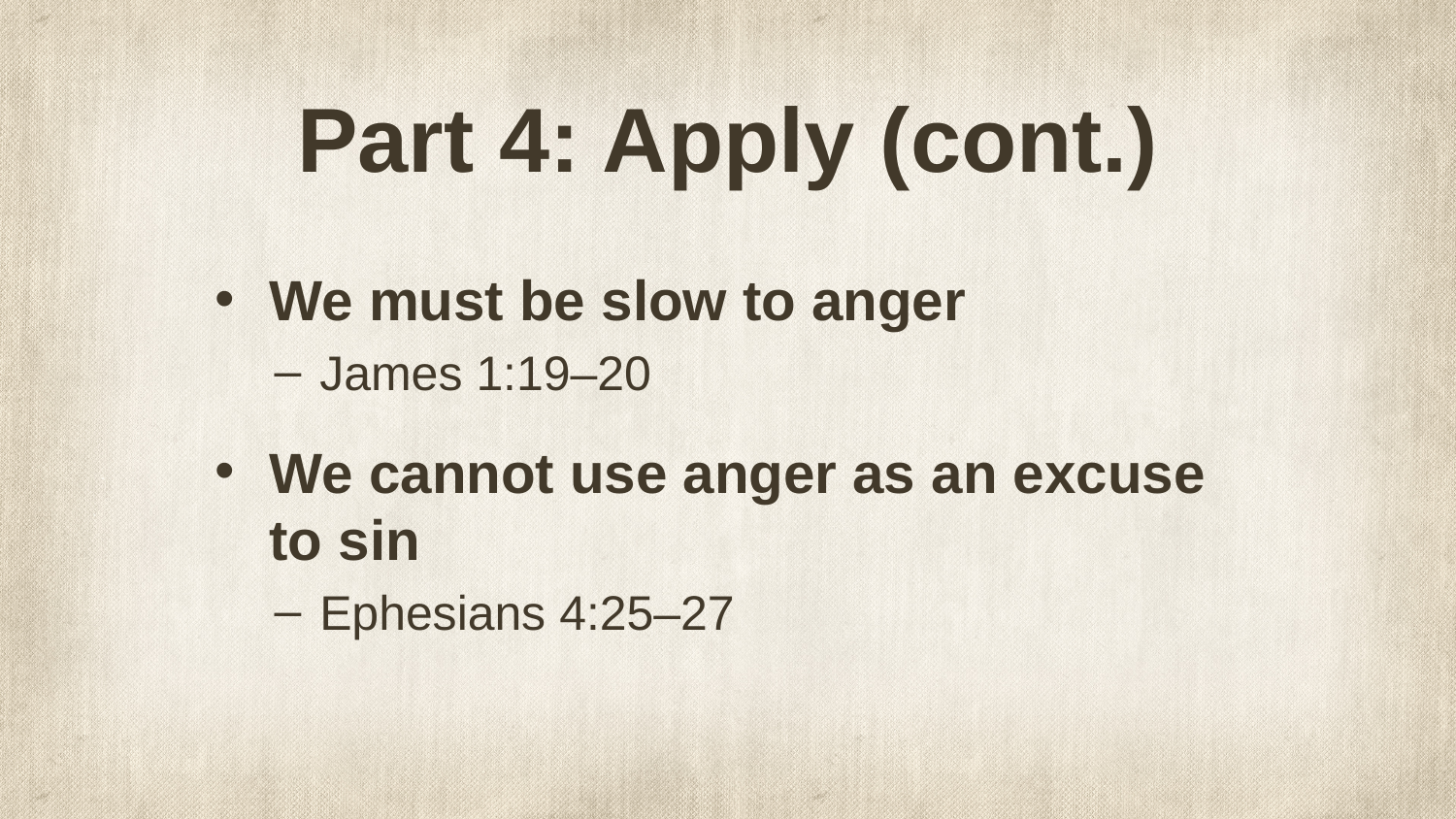

# Part 4: Apply (cont.)
We must be slow to anger
James 1:19–20
We cannot use anger as an excuse to sin
Ephesians 4:25–27